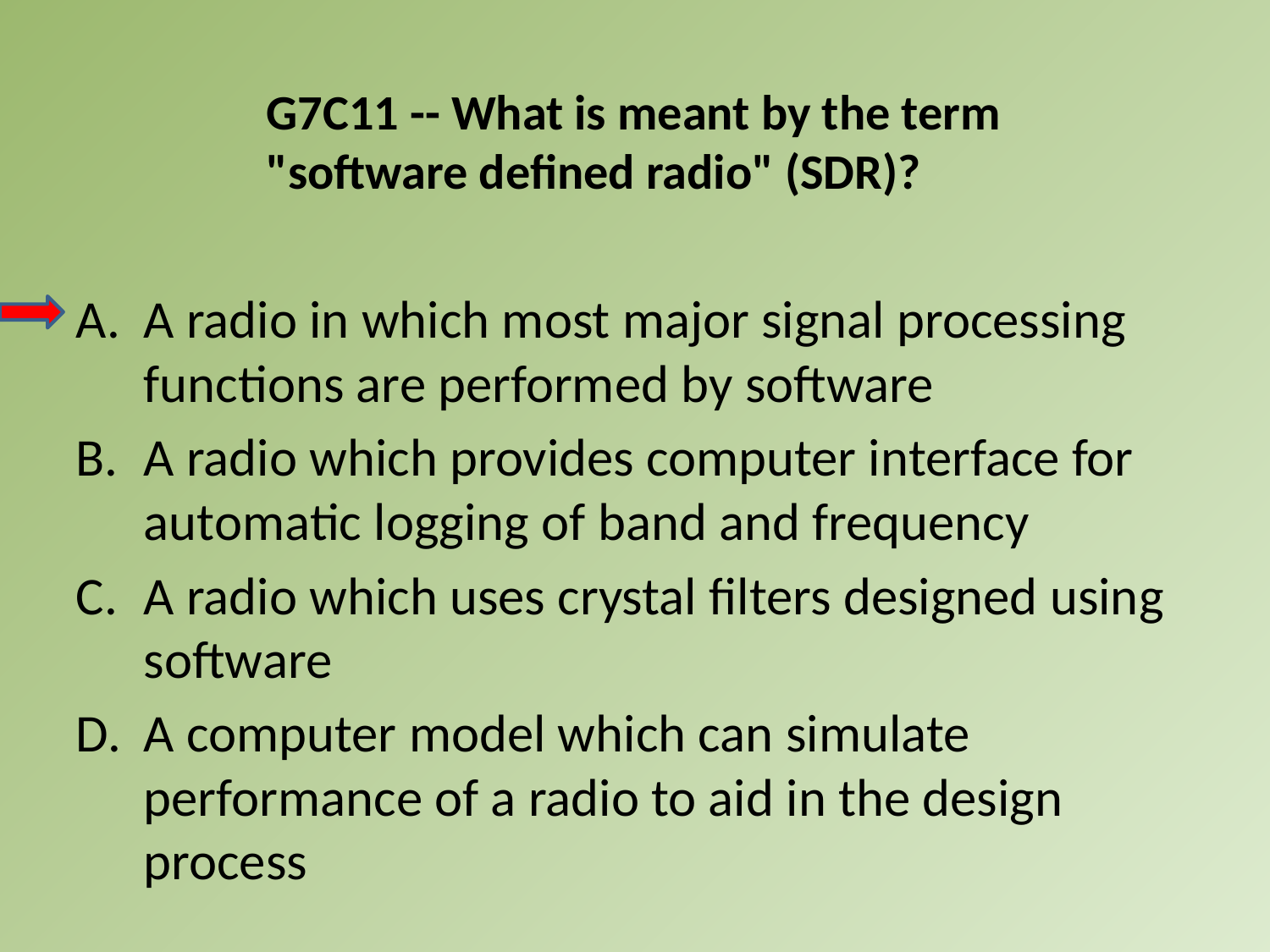

G7C11 -- What is meant by the term "software defined radio" (SDR)?
A.	A radio in which most major signal processing functions are performed by software
B.	A radio which provides computer interface for automatic logging of band and frequency
C.	A radio which uses crystal filters designed using software
D.	A computer model which can simulate performance of a radio to aid in the design process